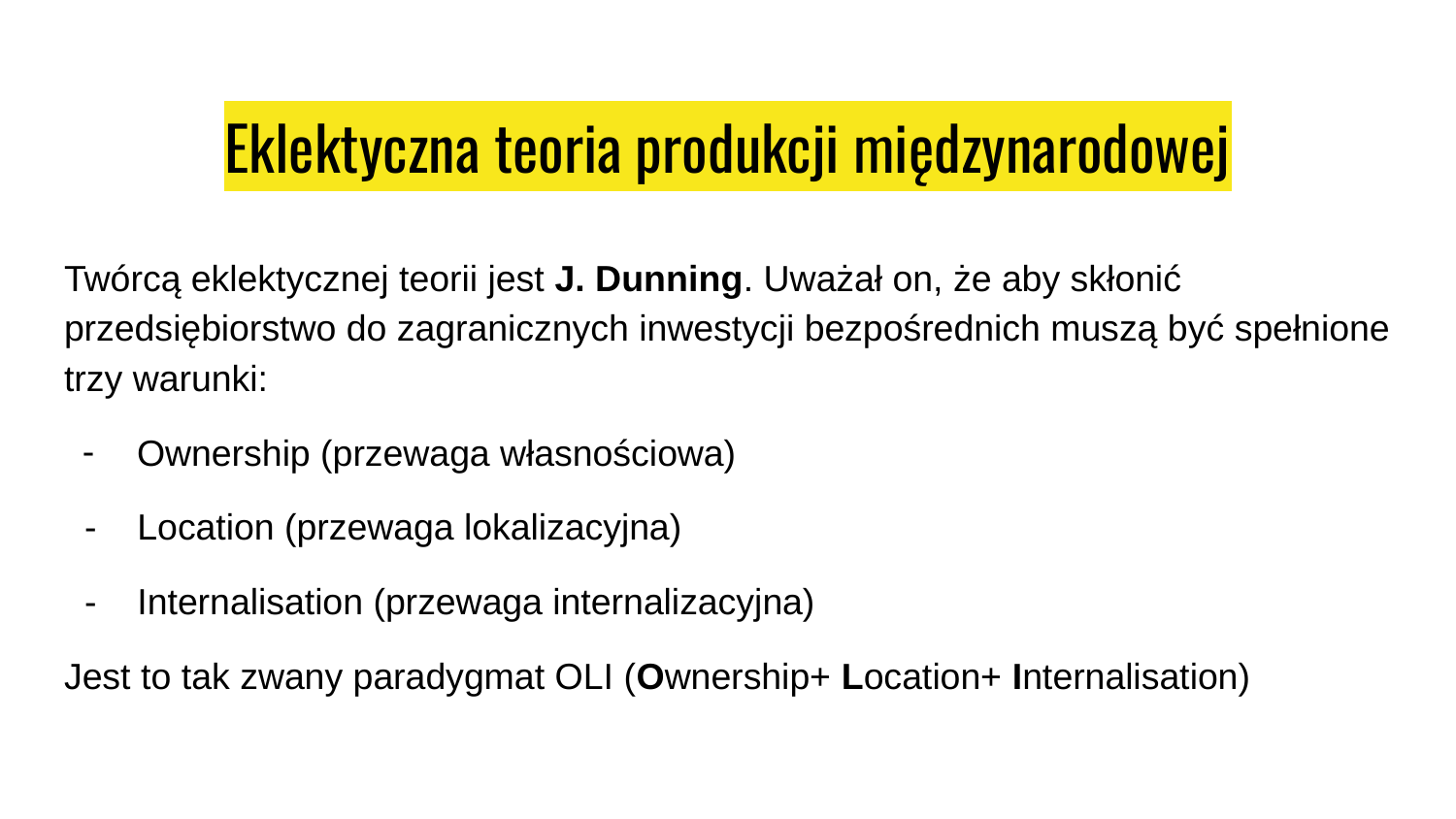

# Eklektyczna teoria produkcji międzynarodowej

Twórcą eklektycznej teorii jest J. Dunning. Uważał on, że aby skłonić przedsiębiorstwo do zagranicznych inwestycji bezpośrednich muszą być spełnione trzy warunki:
Ownership (przewaga własnościowa)
  -    Location (przewaga lokalizacyjna)
  -    Internalisation (przewaga internalizacyjna)
Jest to tak zwany paradygmat OLI (Ownership+ Location+ Internalisation)